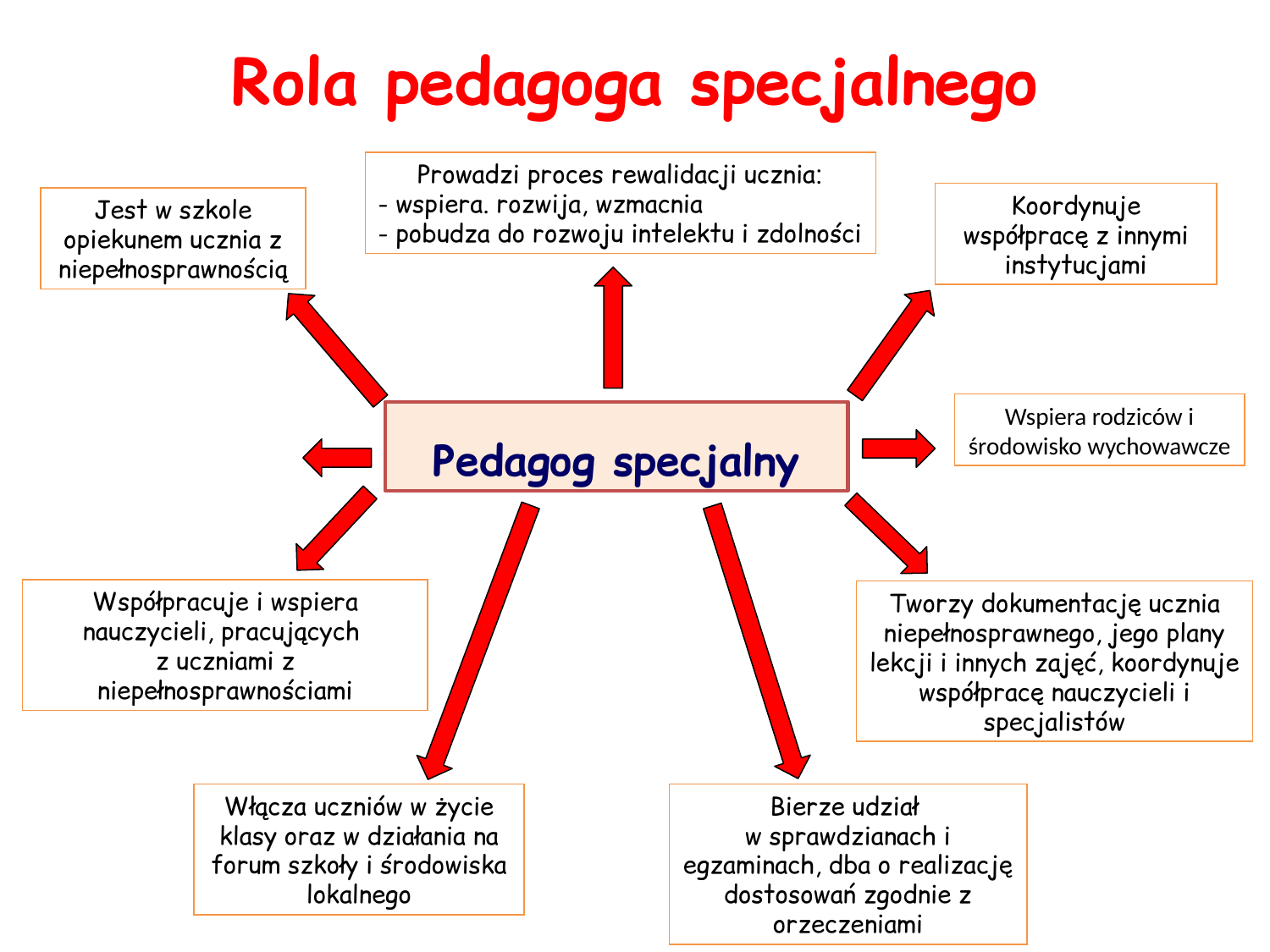

# Rola pedagoga specjalnego
Prowadzi proces rewalidacji ucznia:
- wspiera. rozwija, wzmacnia
- pobudza do rozwoju intelektu i zdolności
Koordynuje współpracę z innymi instytucjami
Jest w szkole opiekunem ucznia z niepełnosprawnością

Wspiera rodziców i środowisko wychowawcze
Pedagog specjalny

Współpracuje i wspiera nauczycieli, pracujących
z uczniami z niepełnosprawnościami
Tworzy dokumentację ucznia niepełnosprawnego, jego plany lekcji i innych zajęć, koordynuje współpracę nauczycieli i specjalistów
Włącza uczniów w życie klasy oraz w działania na forum szkoły i środowiska lokalnego
Bierze udział
w sprawdzianach i egzaminach, dba o realizację dostosowań zgodnie z orzeczeniami